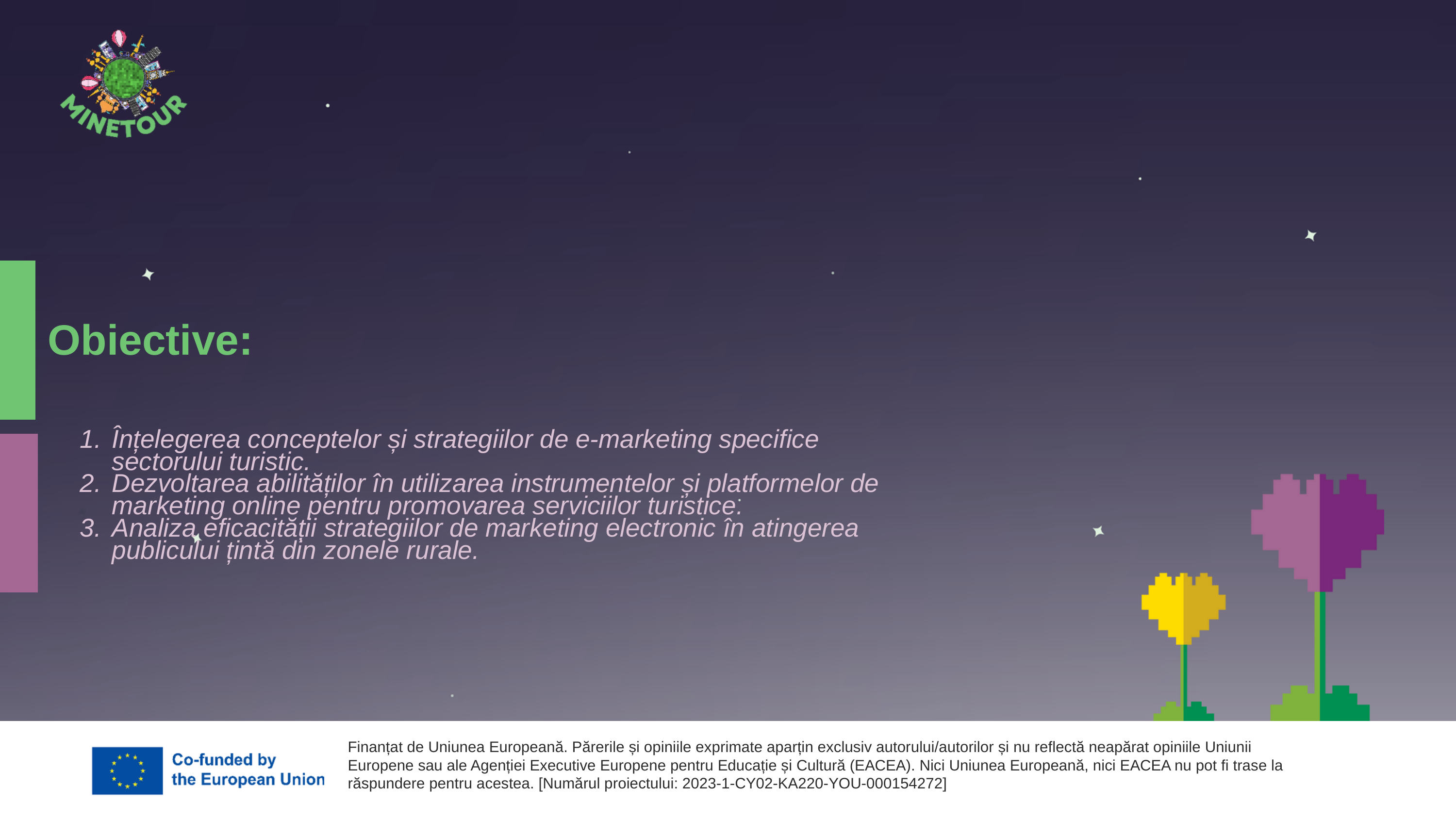

Obiective:

Înțelegerea conceptelor și strategiilor de e-marketing specifice sectorului turistic.
Dezvoltarea abilităților în utilizarea instrumentelor și platformelor de marketing online pentru promovarea serviciilor turistice.
Analiza eficacității strategiilor de marketing electronic în atingerea publicului țintă din zonele rurale.

Finanțat de Uniunea Europeană. Părerile și opiniile exprimate aparțin exclusiv autorului/autorilor și nu reflectă neapărat opiniile Uniunii Europene sau ale Agenției Executive Europene pentru Educație și Cultură (EACEA). Nici Uniunea Europeană, nici EACEA nu pot fi trase la răspundere pentru acestea. [Numărul proiectului: 2023-1-CY02-KA220-YOU-000154272]